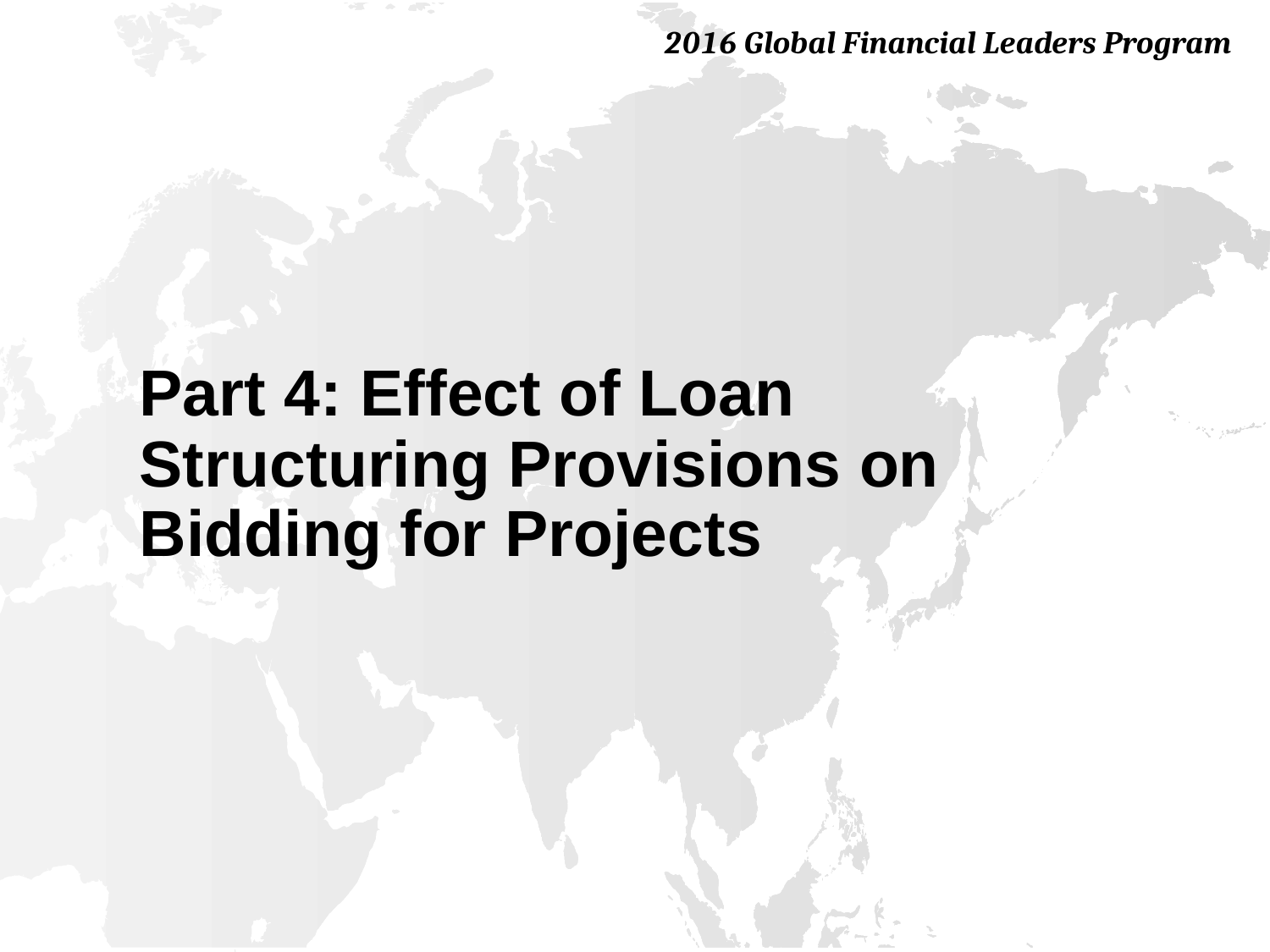

# Part 4: Effect of Loan Structuring Provisions on Bidding for Projects